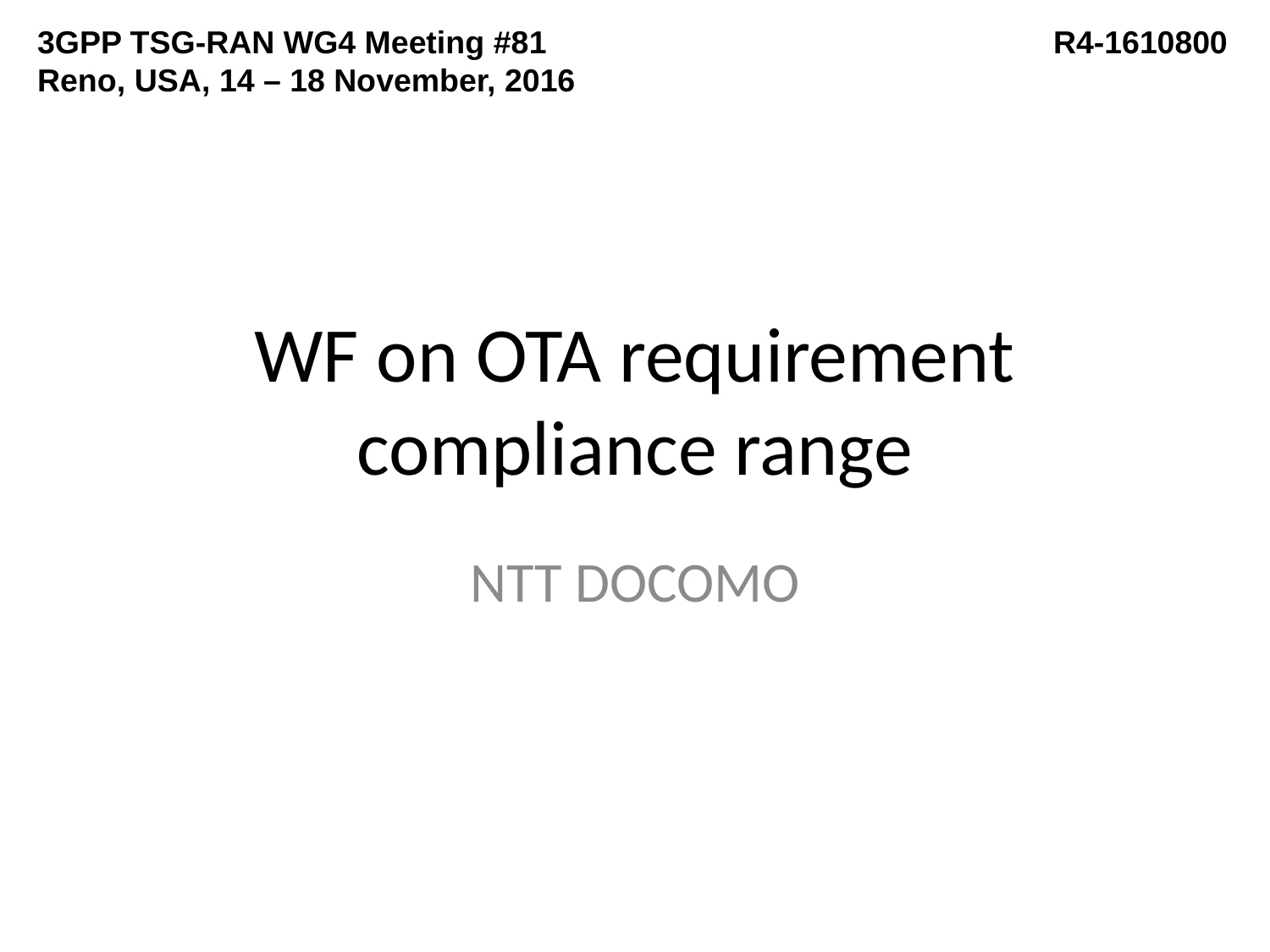

3GPP TSG-RAN WG4 Meeting #81 				R4-1610800
Reno, USA, 14 – 18 November, 2016
# WF on OTA requirement compliance range
NTT DOCOMO